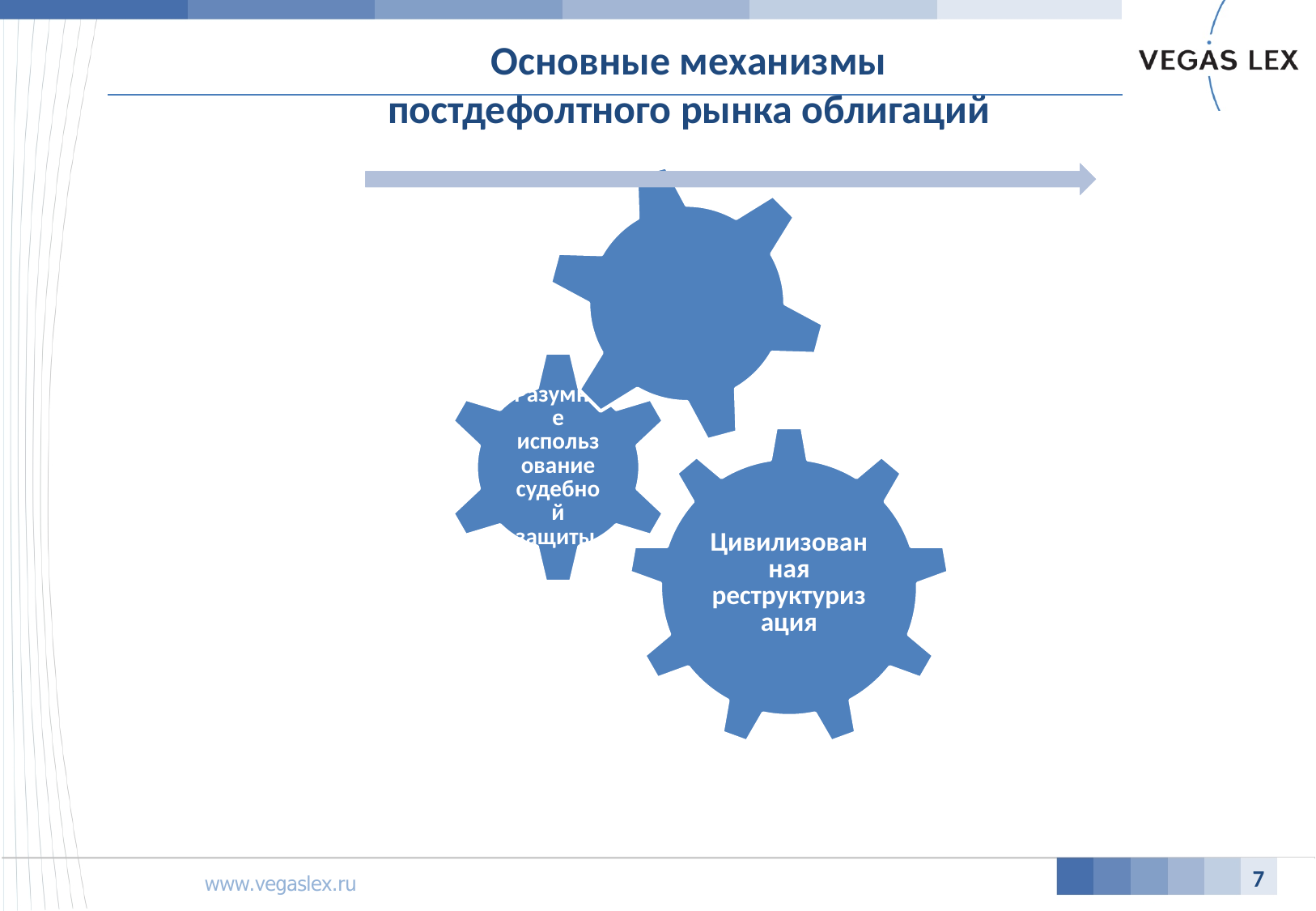

Основные механизмы
постдефолтного рынка облигаций
Цивилизованная реструктуризация
Разумное использование судебной защиты
Legal opinion
7